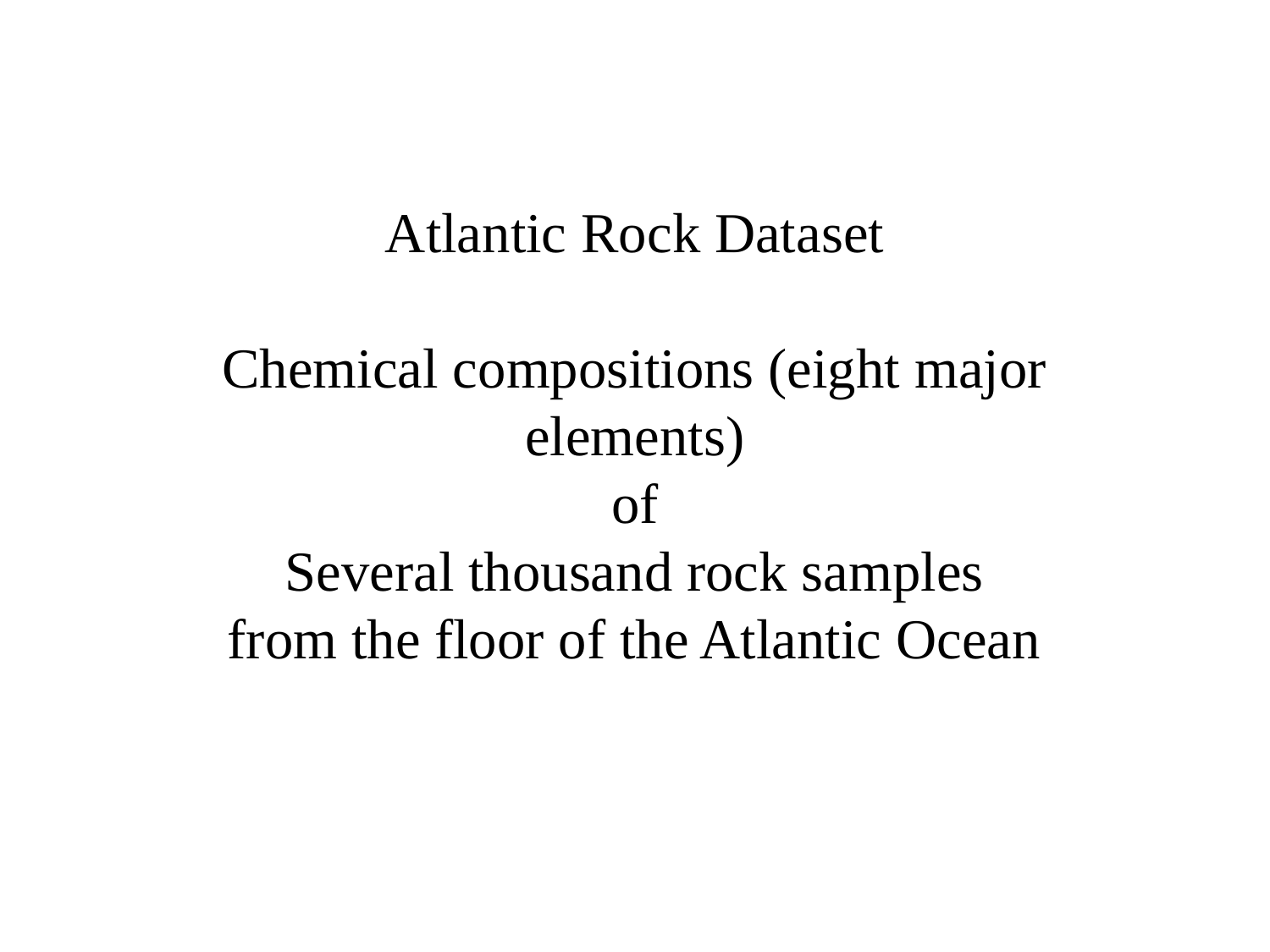

Atlantic Rock Dataset

Chemical compositions (eight major elements)
of
Several thousand rock samples
from the floor of the Atlantic Ocean